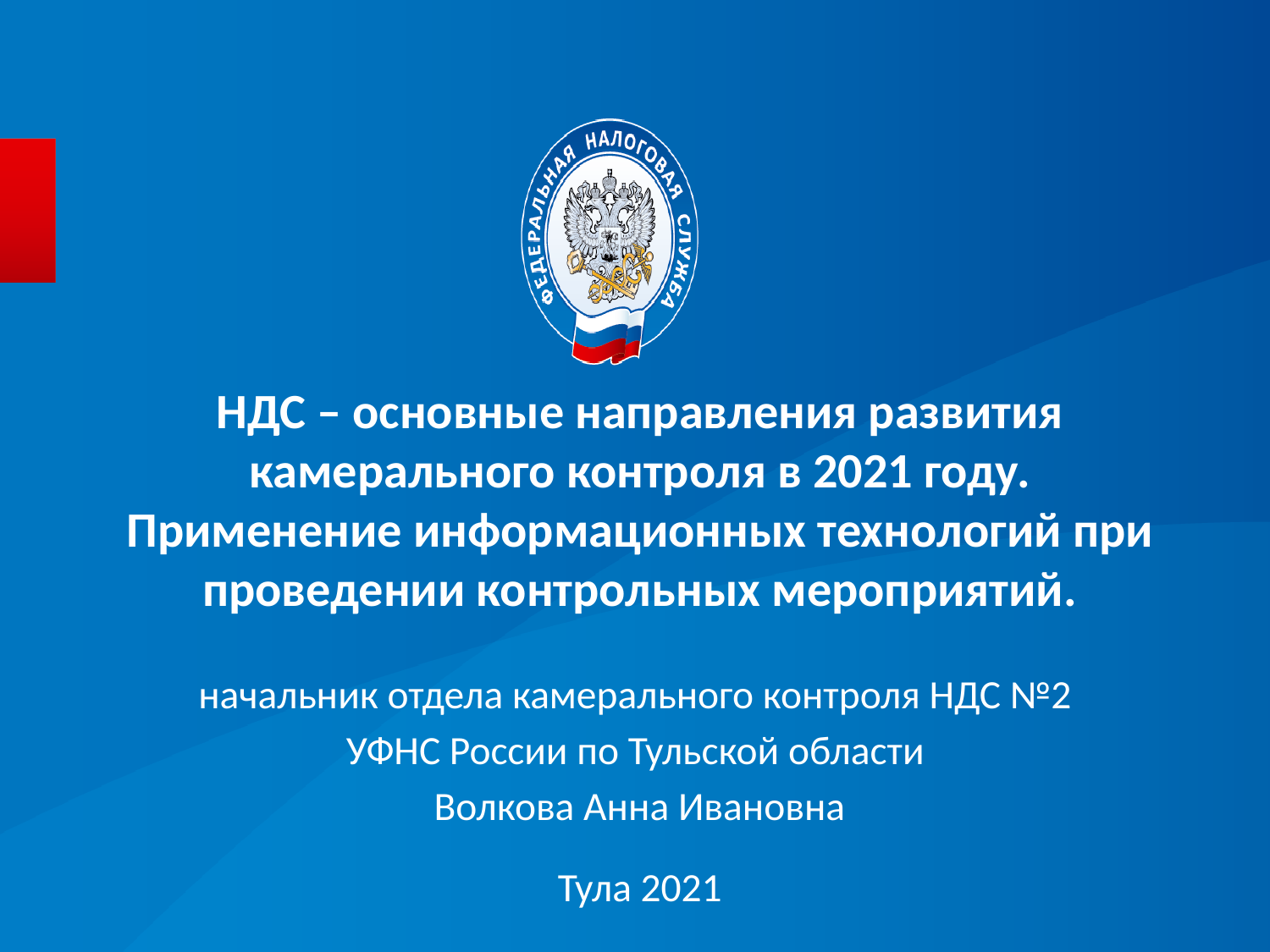

# НДС – основные направления развития камерального контроля в 2021 году. Применение информационных технологий при проведении контрольных мероприятий.
начальник отдела камерального контроля НДС №2
УФНС России по Тульской области
Волкова Анна Ивановна

Тула 2021